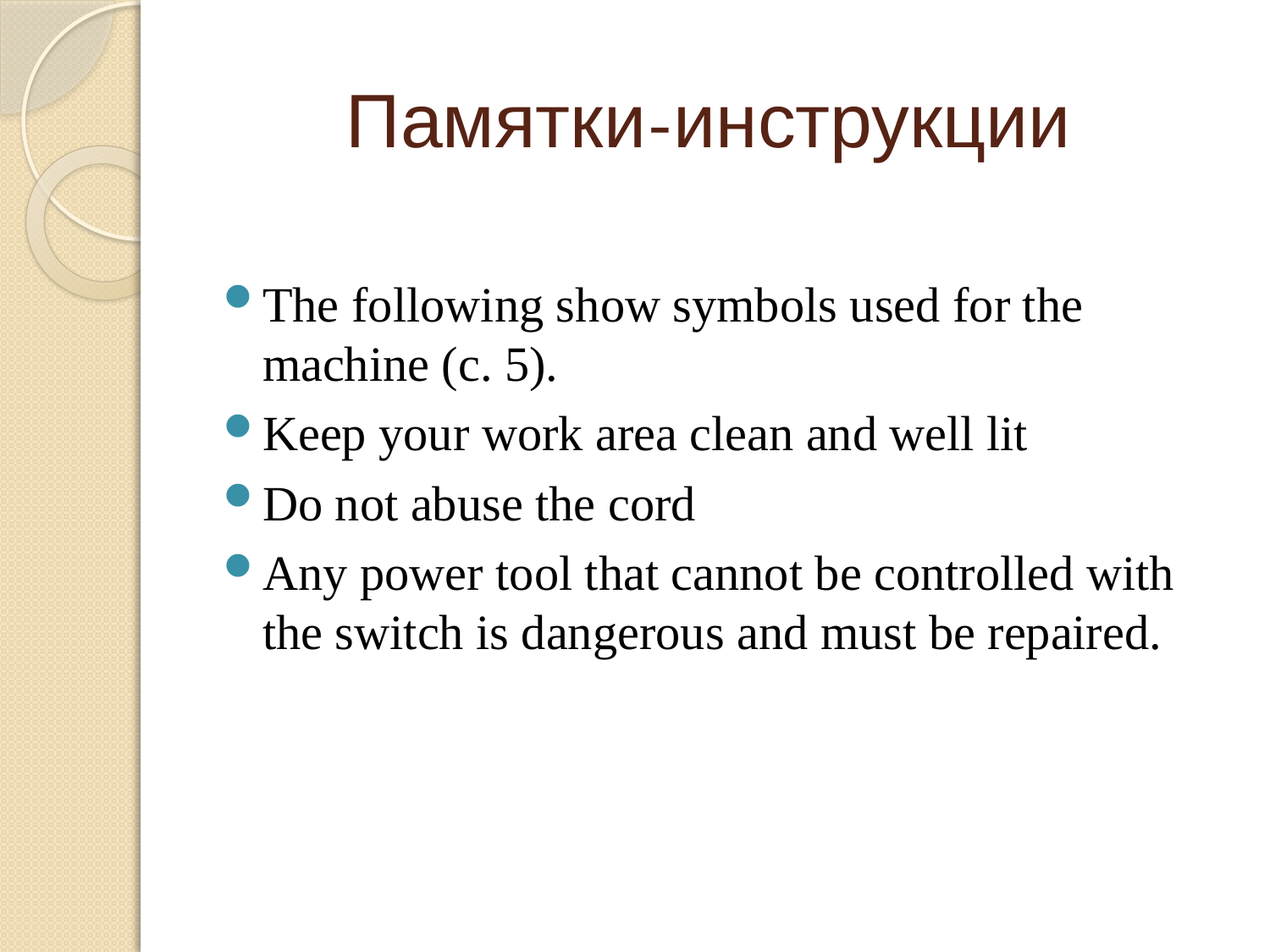

# Памятки-инструкции
The following show symbols used for the machine (с. 5).
Keep your work area clean and well lit
Do not abuse the cord
Any power tool that cannot be controlled with the switch is dangerous and must be repaired.